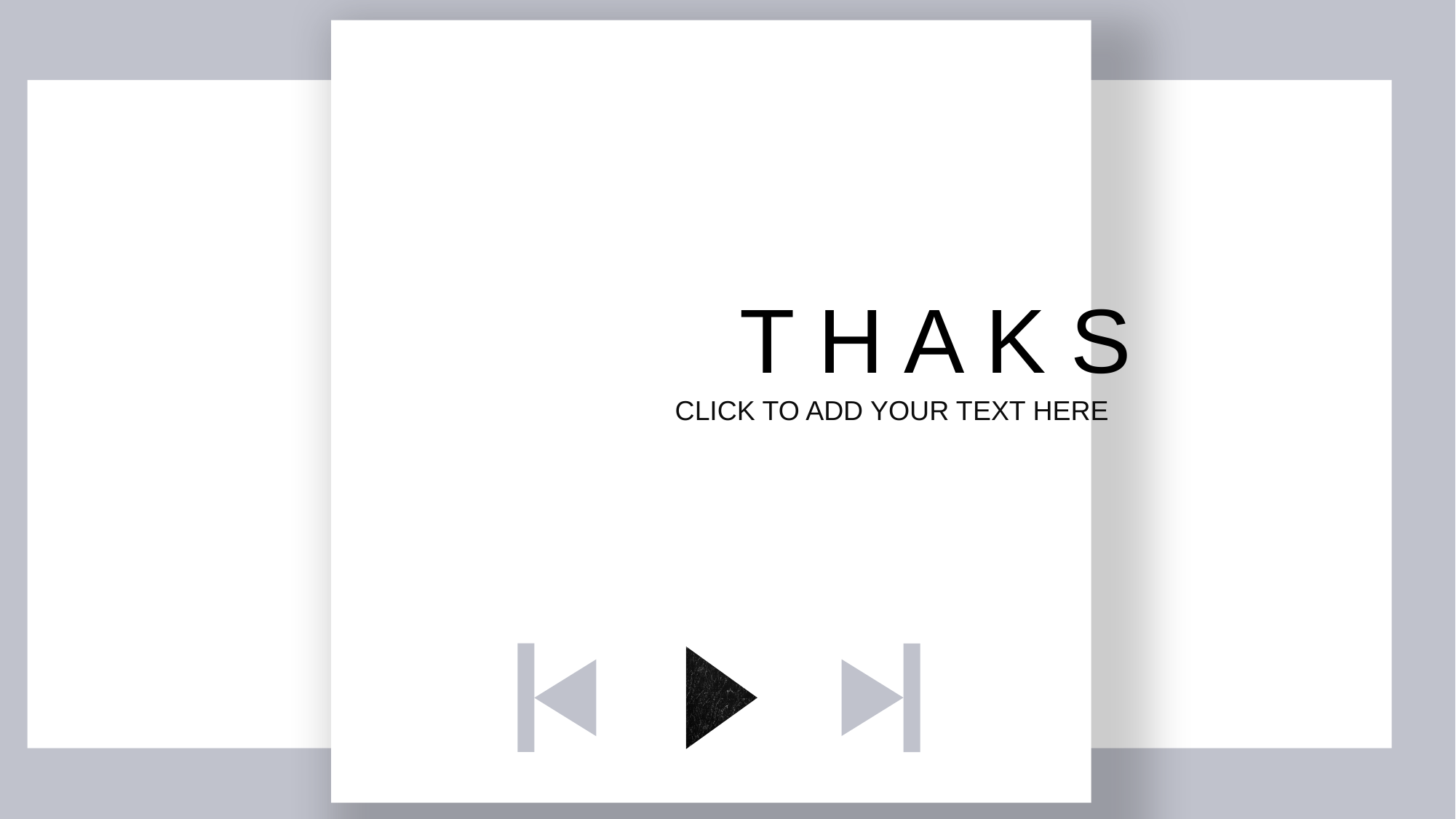

T H A K S
CLICK TO ADD YOUR TEXT HERE